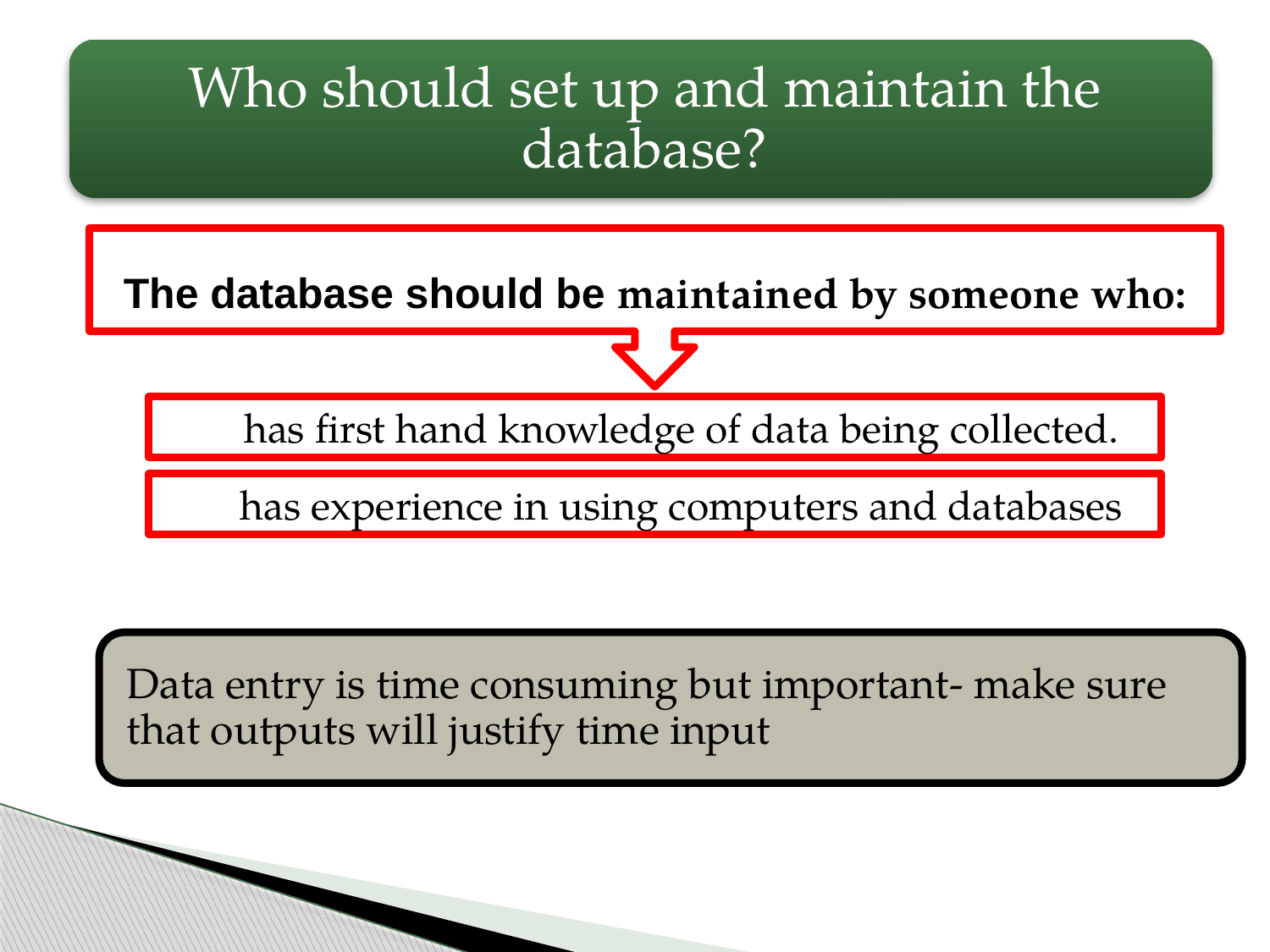

Who should set up and maintain the database?

The database should be maintained by someone who:
has first hand knowledge of data being collected.
has experience in using computers and databases
Data entry is time consuming but important- make sure that outputs will justify time input